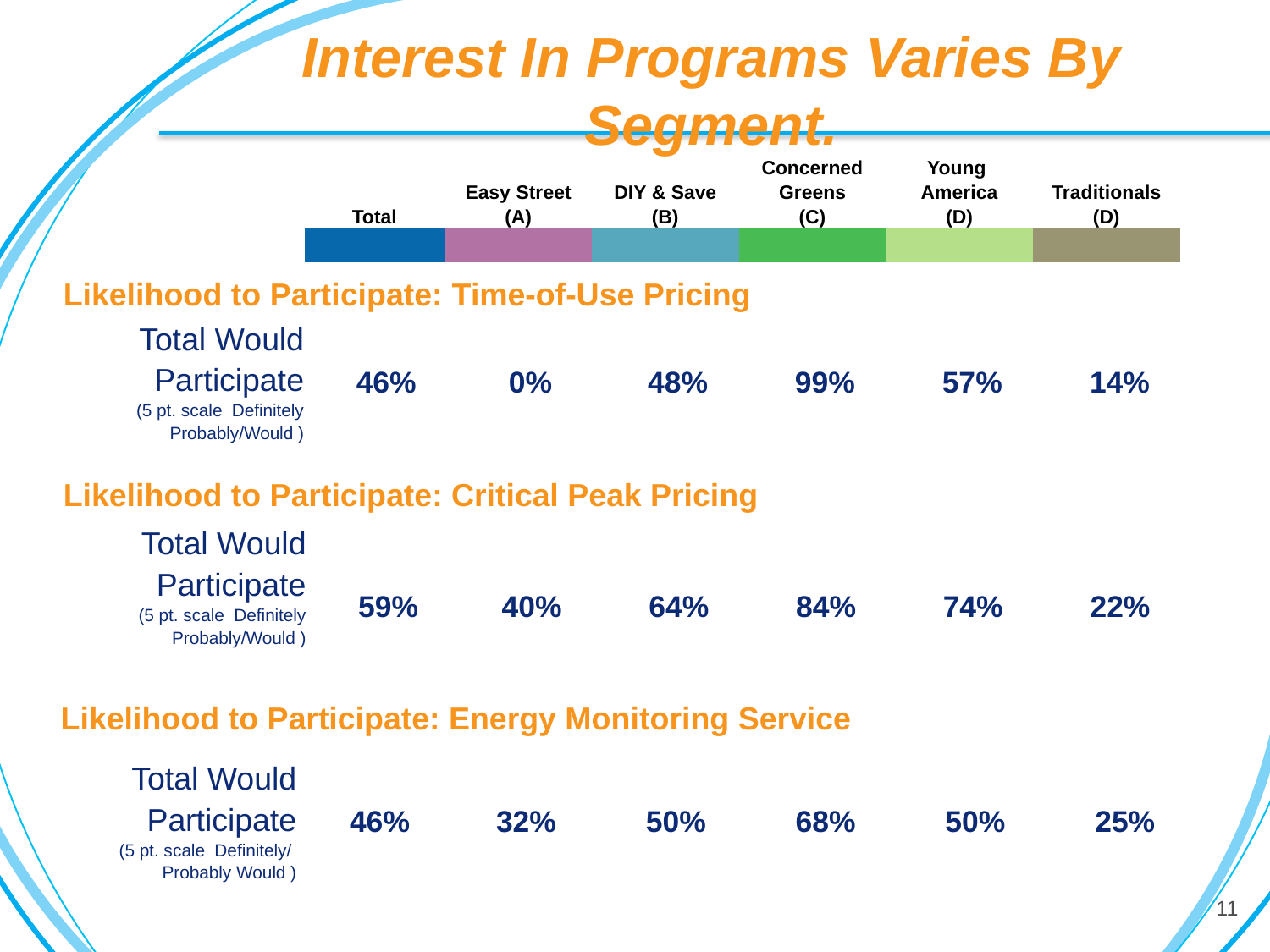

# Interest In Programs Varies By Segment.
|  | Total | Easy Street (A) | DIY & Save (B) | Concerned Greens (C) | Young America (D) | Traditionals (D) |
| --- | --- | --- | --- | --- | --- | --- |
|  |  |  |  |  |  |  |
Likelihood to Participate: Time-of-Use Pricing
| Total Would Participate (5 pt. scale Definitely Probably/Would ) | 46% | 0% | 48% | 99% | 57% | 14% |
| --- | --- | --- | --- | --- | --- | --- |
Likelihood to Participate: Critical Peak Pricing
| Total Would Participate (5 pt. scale Definitely Probably/Would ) | 59% | 40% | 64% | 84% | 74% | 22% |
| --- | --- | --- | --- | --- | --- | --- |

Likelihood to Participate: Energy Monitoring Service
| Total Would Participate (5 pt. scale Definitely/ Probably Would ) | 46% | 32% | 50% | 68% | 50% | 25% |
| --- | --- | --- | --- | --- | --- | --- |
11